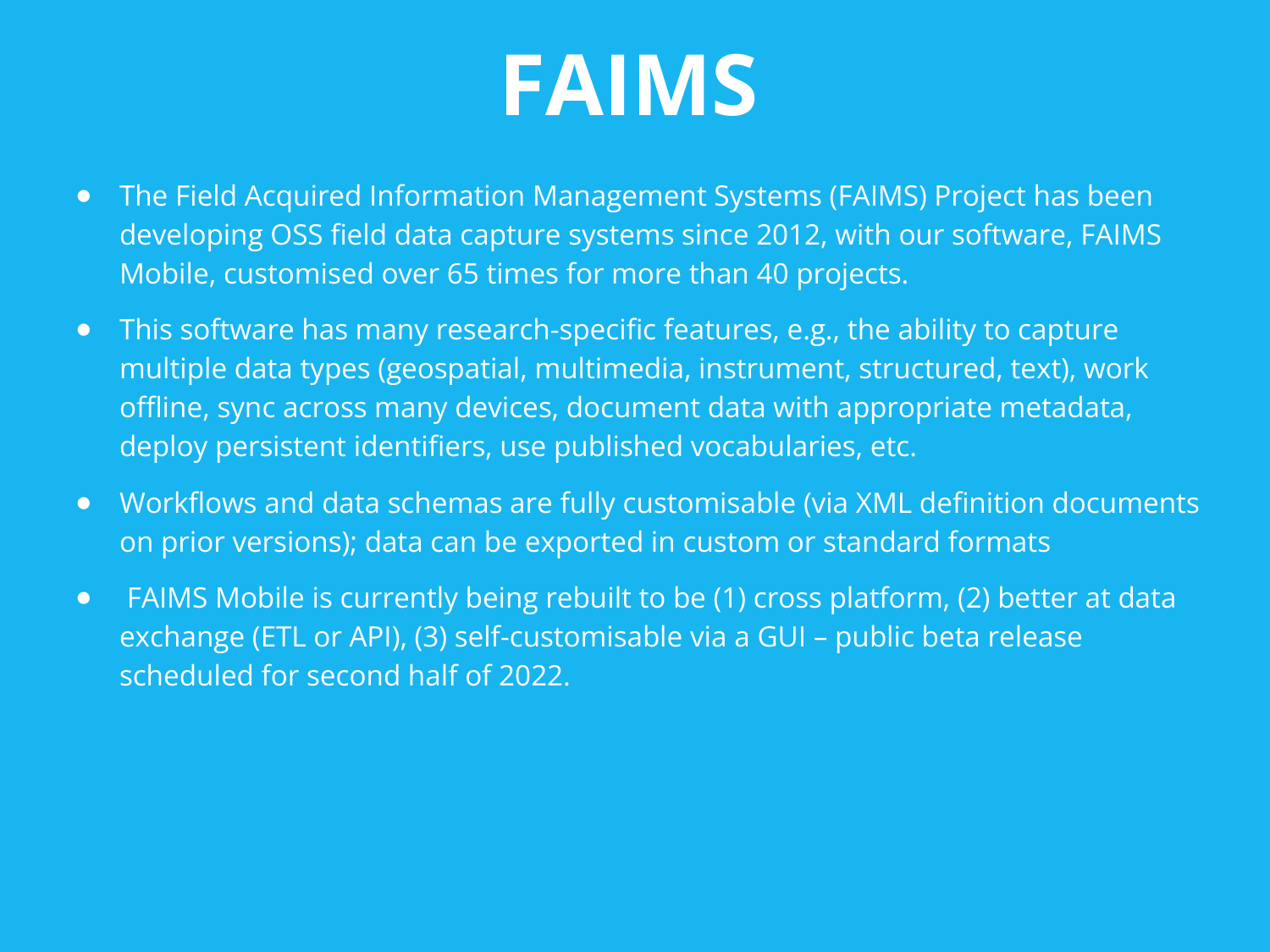

FAIMS
The Field Acquired Information Management Systems (FAIMS) Project has been developing OSS field data capture systems since 2012, with our software, FAIMS Mobile, customised over 65 times for more than 40 projects.
This software has many research-specific features, e.g., the ability to capture multiple data types (geospatial, multimedia, instrument, structured, text), work offline, sync across many devices, document data with appropriate metadata, deploy persistent identifiers, use published vocabularies, etc.
Workflows and data schemas are fully customisable (via XML definition documents on prior versions); data can be exported in custom or standard formats
 FAIMS Mobile is currently being rebuilt to be (1) cross platform, (2) better at data exchange (ETL or API), (3) self-customisable via a GUI – public beta release scheduled for second half of 2022.